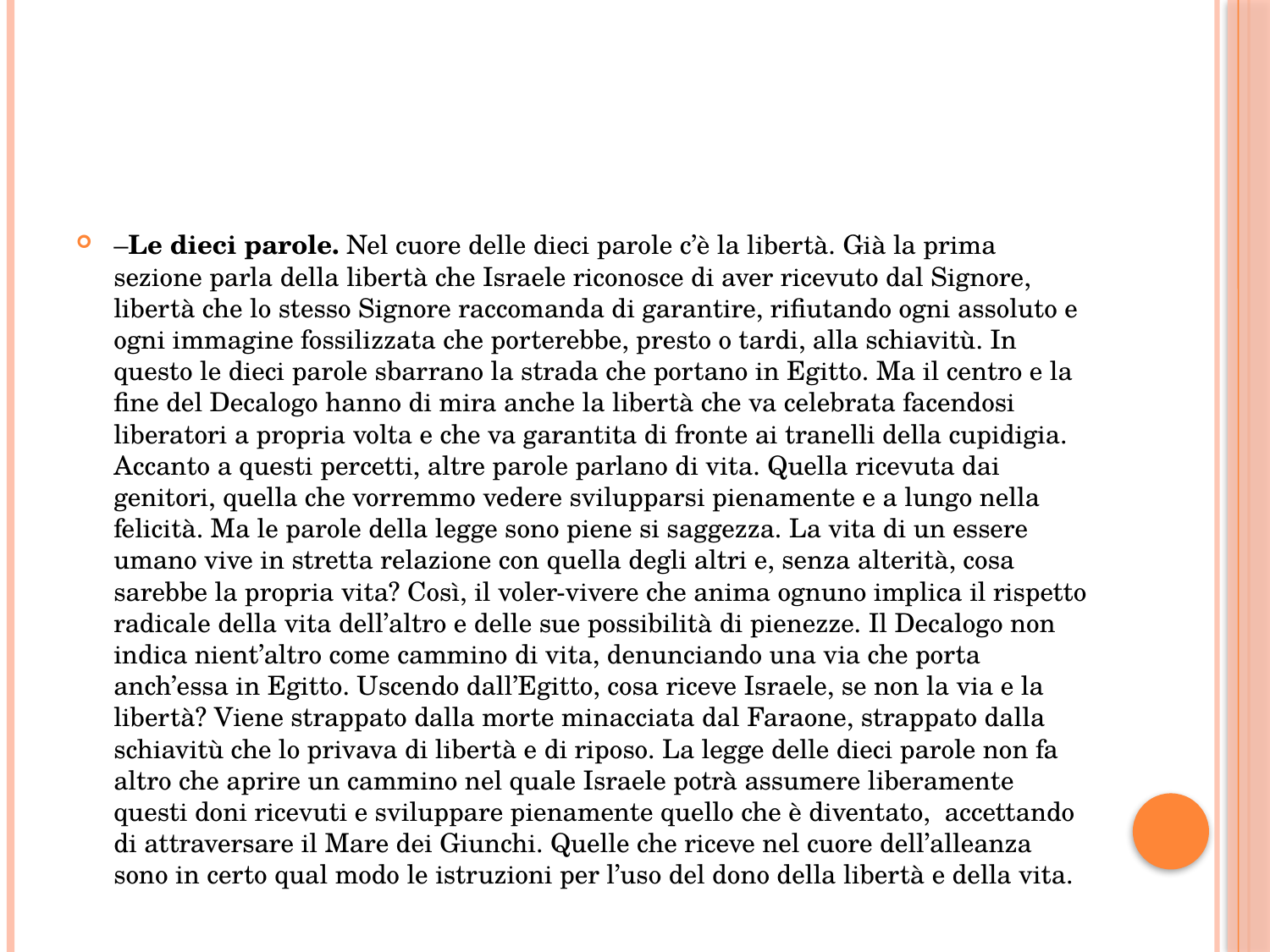

#
–Le dieci parole. Nel cuore delle dieci parole c’è la libertà. Già la prima sezione parla della libertà che Israele riconosce di aver ricevuto dal Signore, libertà che lo stesso Signore raccomanda di garantire, rifiutando ogni assoluto e ogni immagine fossilizzata che porterebbe, presto o tardi, alla schiavitù. In questo le dieci parole sbarrano la strada che portano in Egitto. Ma il centro e la fine del Decalogo hanno di mira anche la libertà che va celebrata facendosi liberatori a propria volta e che va garantita di fronte ai tranelli della cupidigia. Accanto a questi percetti, altre parole parlano di vita. Quella ricevuta dai genitori, quella che vorremmo vedere svilupparsi pienamente e a lungo nella felicità. Ma le parole della legge sono piene si saggezza. La vita di un essere umano vive in stretta relazione con quella degli altri e, senza alterità, cosa sarebbe la propria vita? Così, il voler-vivere che anima ognuno implica il rispetto radicale della vita dell’altro e delle sue possibilità di pienezze. Il Decalogo non indica nient’altro come cammino di vita, denunciando una via che porta anch’essa in Egitto. Uscendo dall’Egitto, cosa riceve Israele, se non la via e la libertà? Viene strappato dalla morte minacciata dal Faraone, strappato dalla schiavitù che lo privava di libertà e di riposo. La legge delle dieci parole non fa altro che aprire un cammino nel quale Israele potrà assumere liberamente questi doni ricevuti e sviluppare pienamente quello che è diventato,  accettando di attraversare il Mare dei Giunchi. Quelle che riceve nel cuore dell’alleanza sono in certo qual modo le istruzioni per l’uso del dono della libertà e della vita.